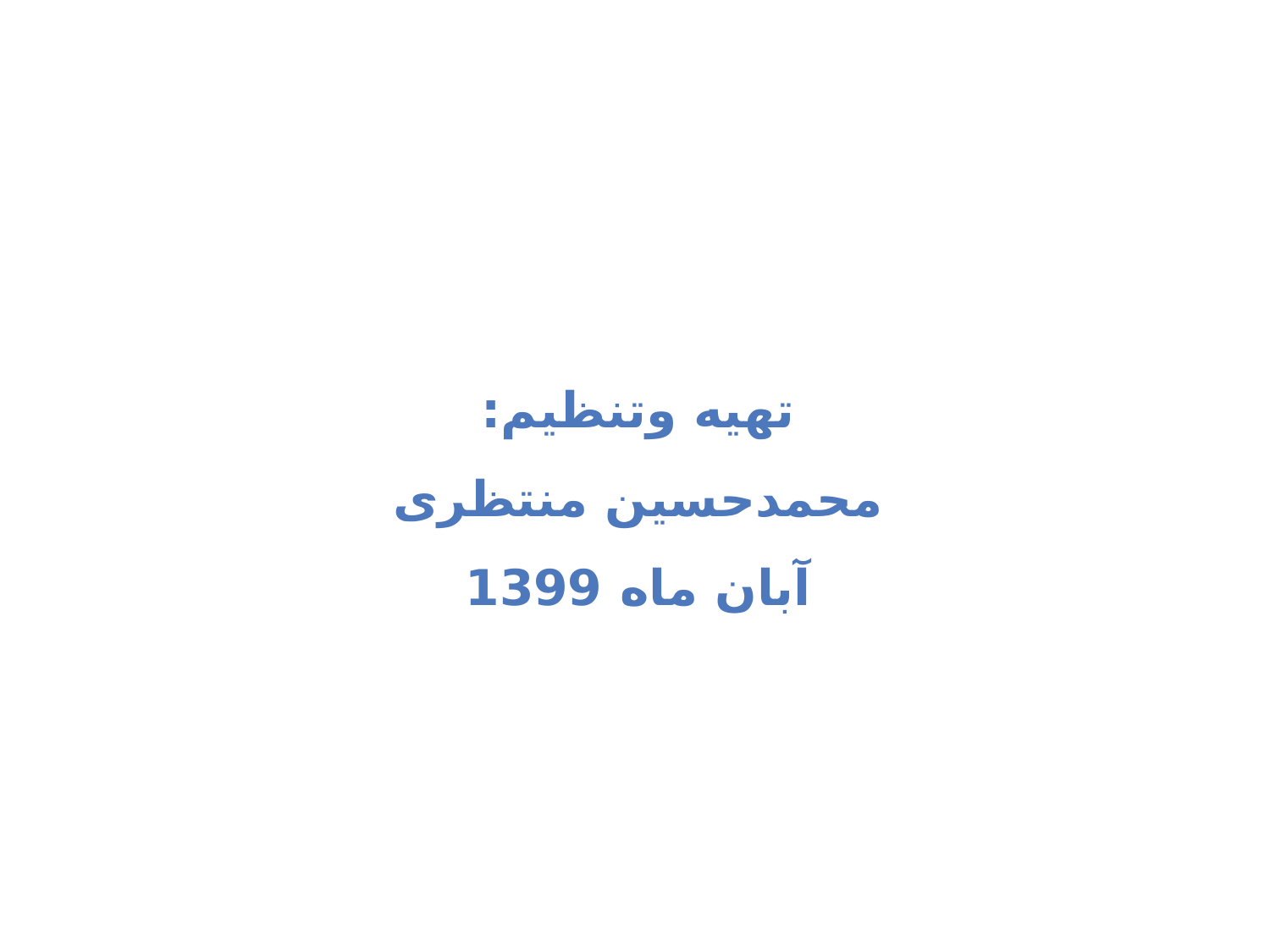

تهیه وتنظیم:
محمدحسین منتظری
آبان ماه 1399